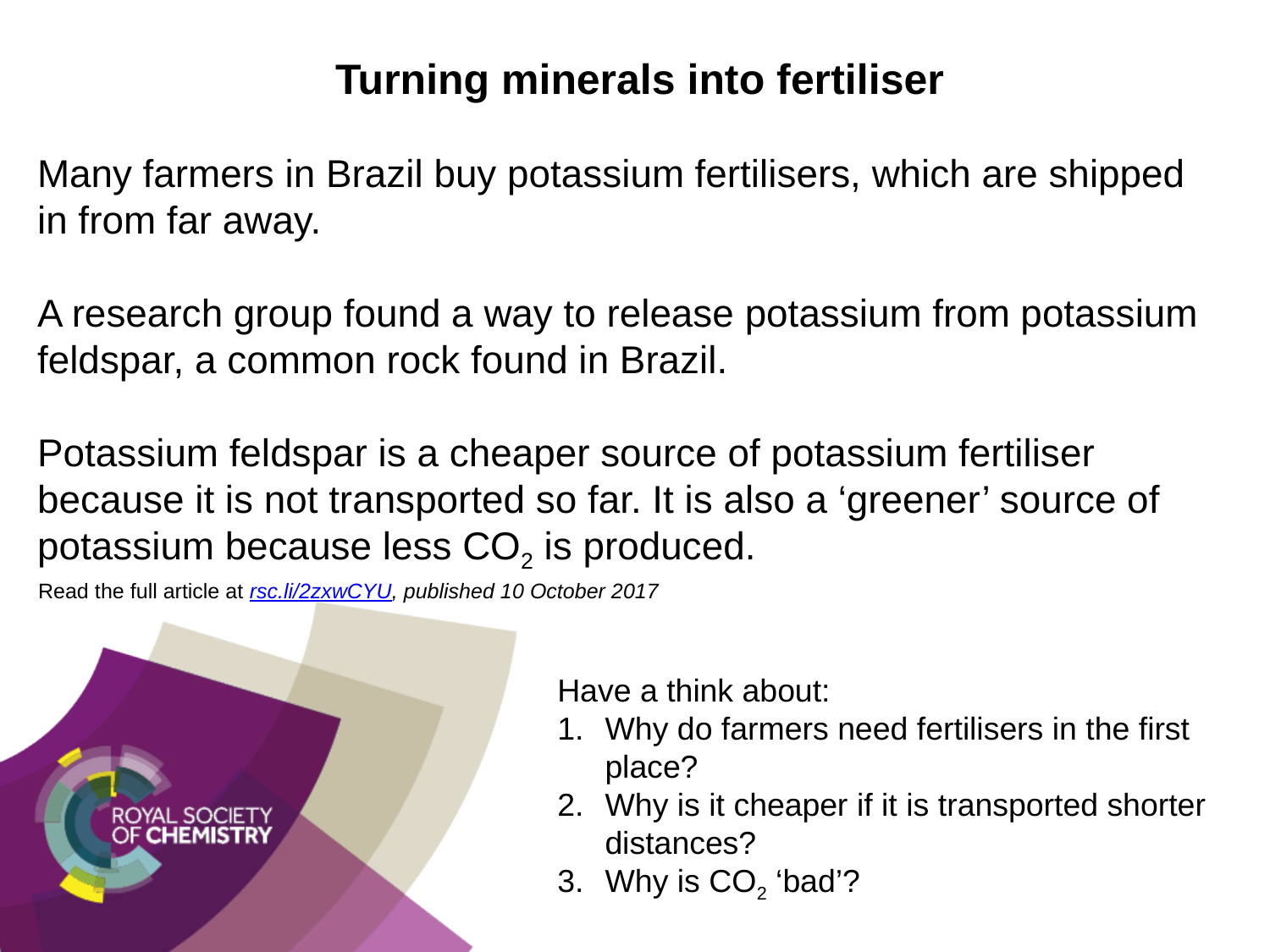

Turning minerals into fertiliser
Many farmers in Brazil buy potassium fertilisers, which are shipped in from far away.

A research group found a way to release potassium from potassium feldspar, a common rock found in Brazil.

Potassium feldspar is a cheaper source of potassium fertiliser because it is not transported so far. It is also a ‘greener’ source of potassium because less CO2 is produced.
Read the full article at rsc.li/2zxwCYU, published 10 October 2017
Have a think about:
Why do farmers need fertilisers in the first place?
Why is it cheaper if it is transported shorter distances?
Why is CO2 ‘bad’?